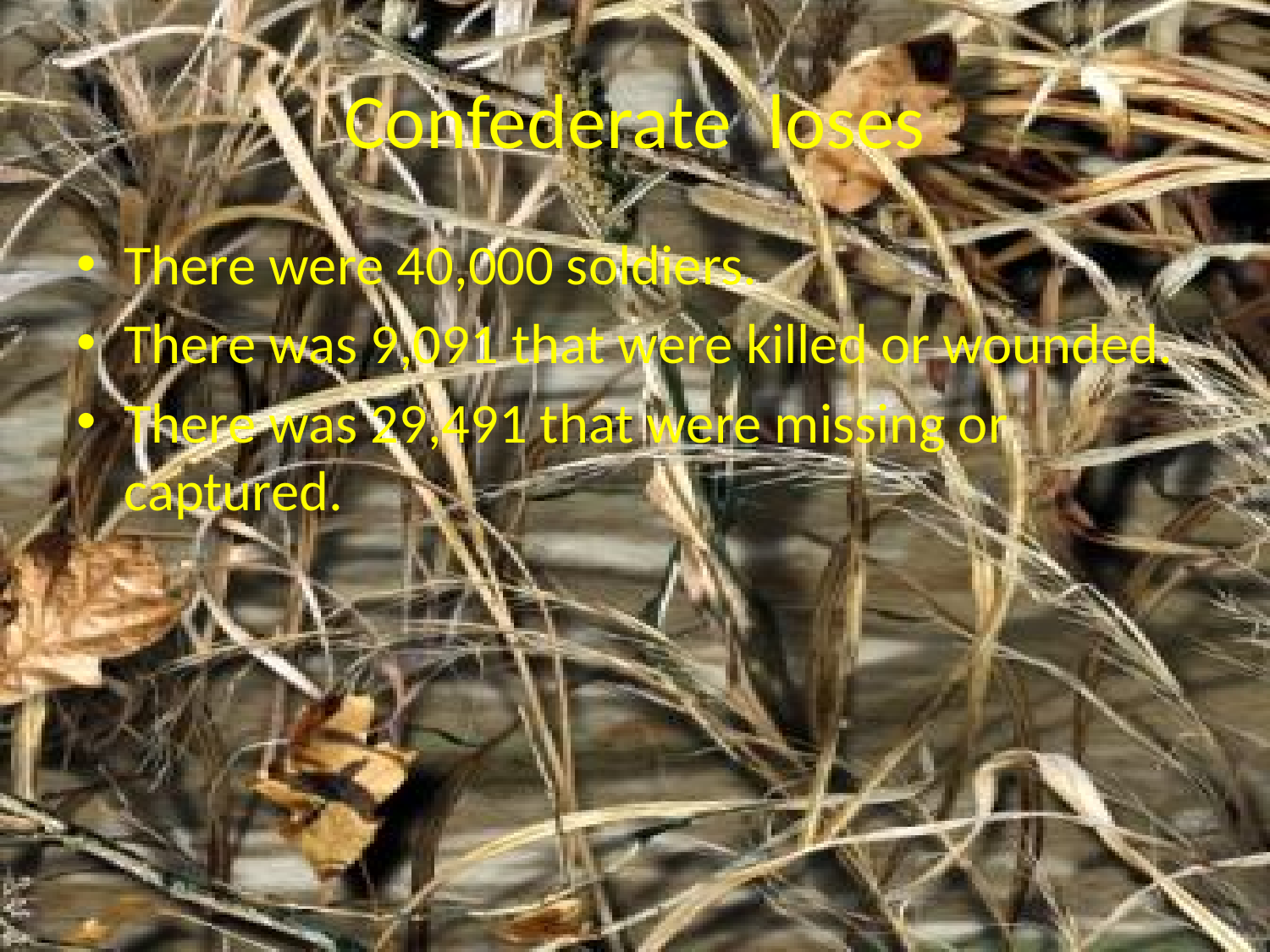

# Confederate  loses
There were 40,000 soldiers.
There was 9,091 that were killed or wounded.
There was 29,491 that were missing or captured.